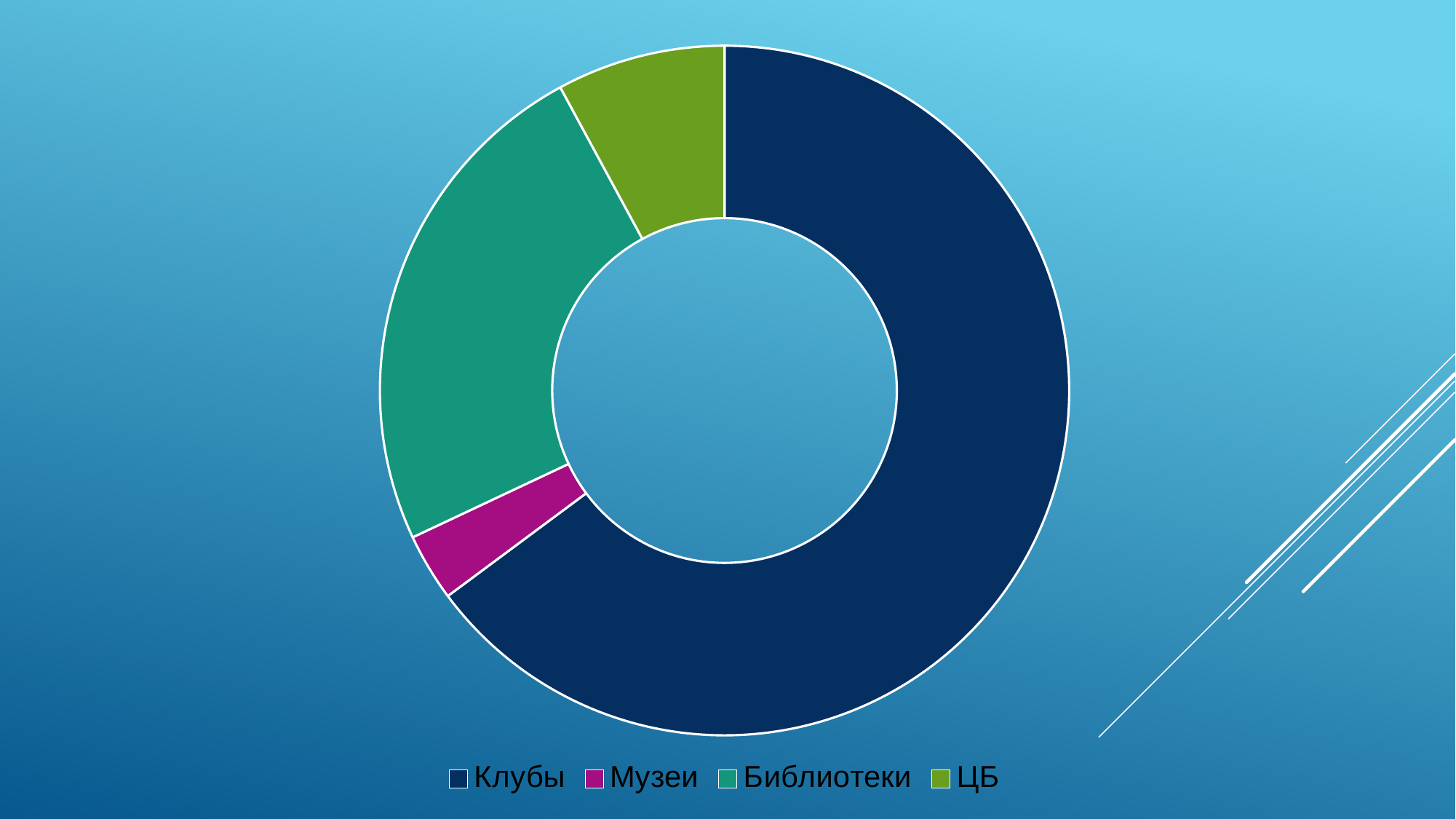

### Chart

| Category | 2015 год |
|---|---|
| Клубы | 31154.1 |
| Музеи | 1520.6 |
| Библиотеки | 11576.9 |
| ЦБ | 3799.3 |